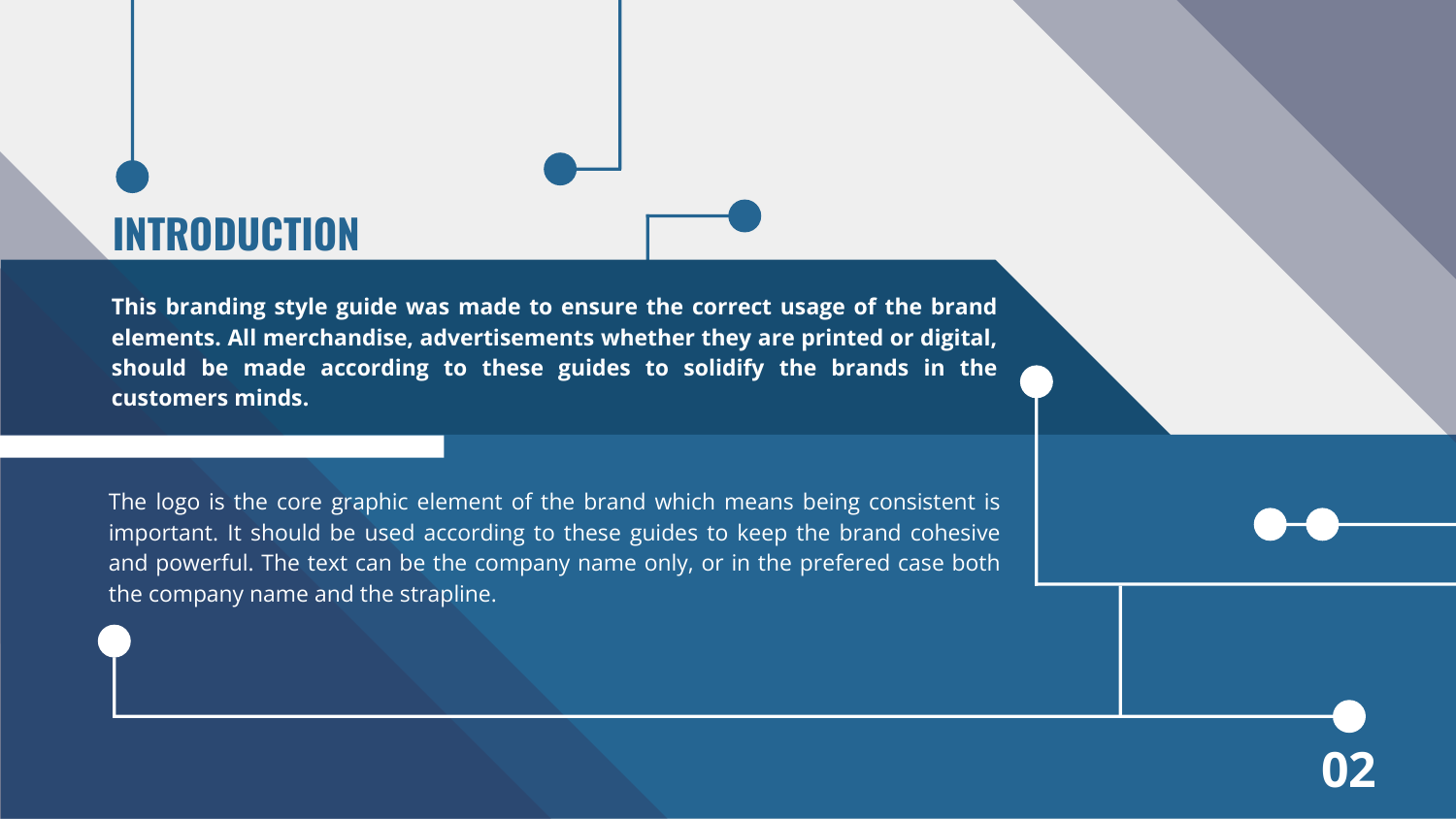

# INTRODUCTION

This branding style guide was made to ensure the correct usage of the brand elements. All merchandise, advertisements whether they are printed or digital, should be made according to these guides to solidify the brands in the customers minds.

The logo is the core graphic element of the brand which means being consistent is important. It should be used according to these guides to keep the brand cohesive and powerful. The text can be the company name only, or in the prefered case both the company name and the strapline.

02